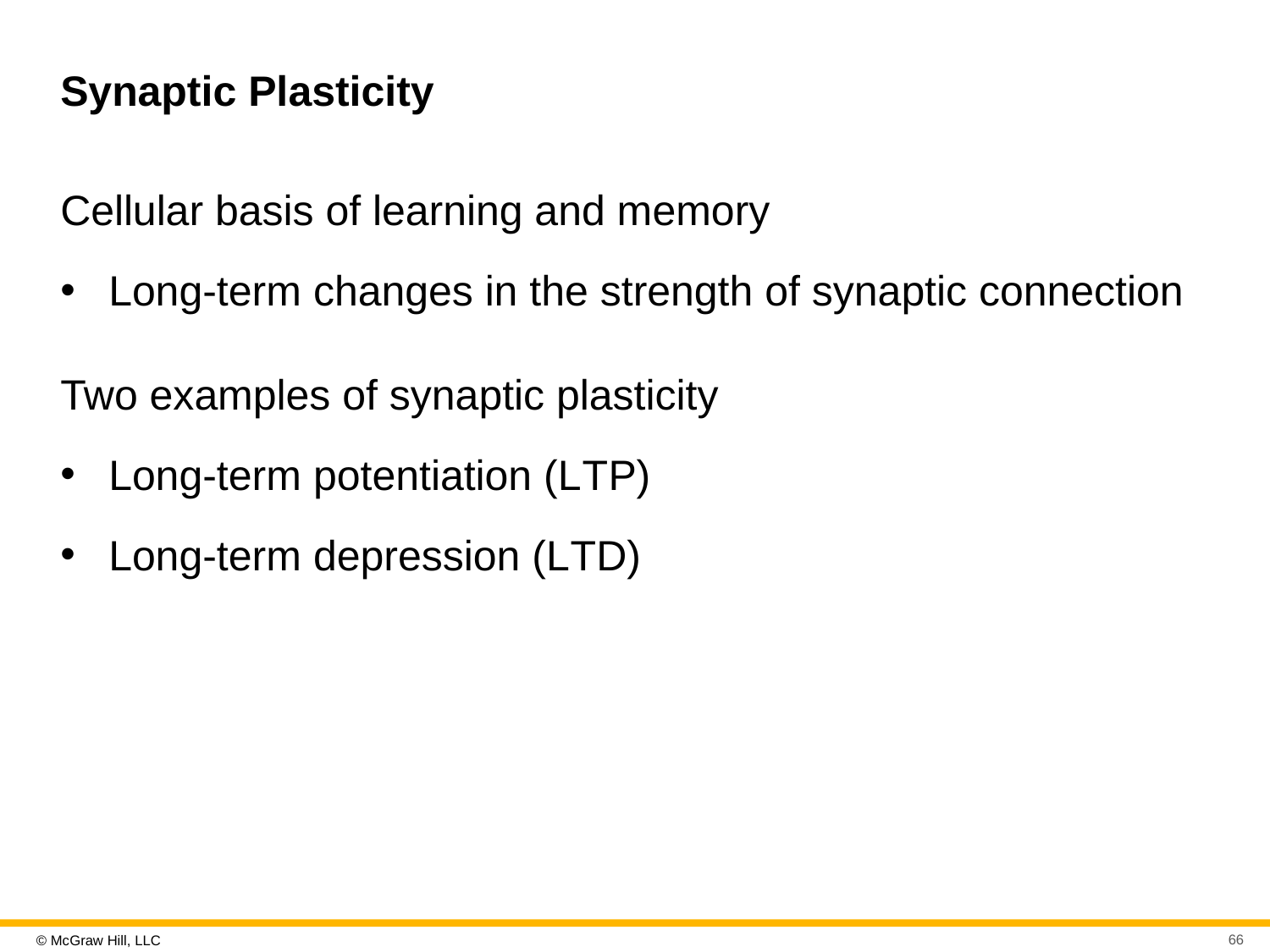

# Synaptic Plasticity
Cellular basis of learning and memory
Long-term changes in the strength of synaptic connection
Two examples of synaptic plasticity
Long-term potentiation (L T P)
Long-term depression (L T D)
66